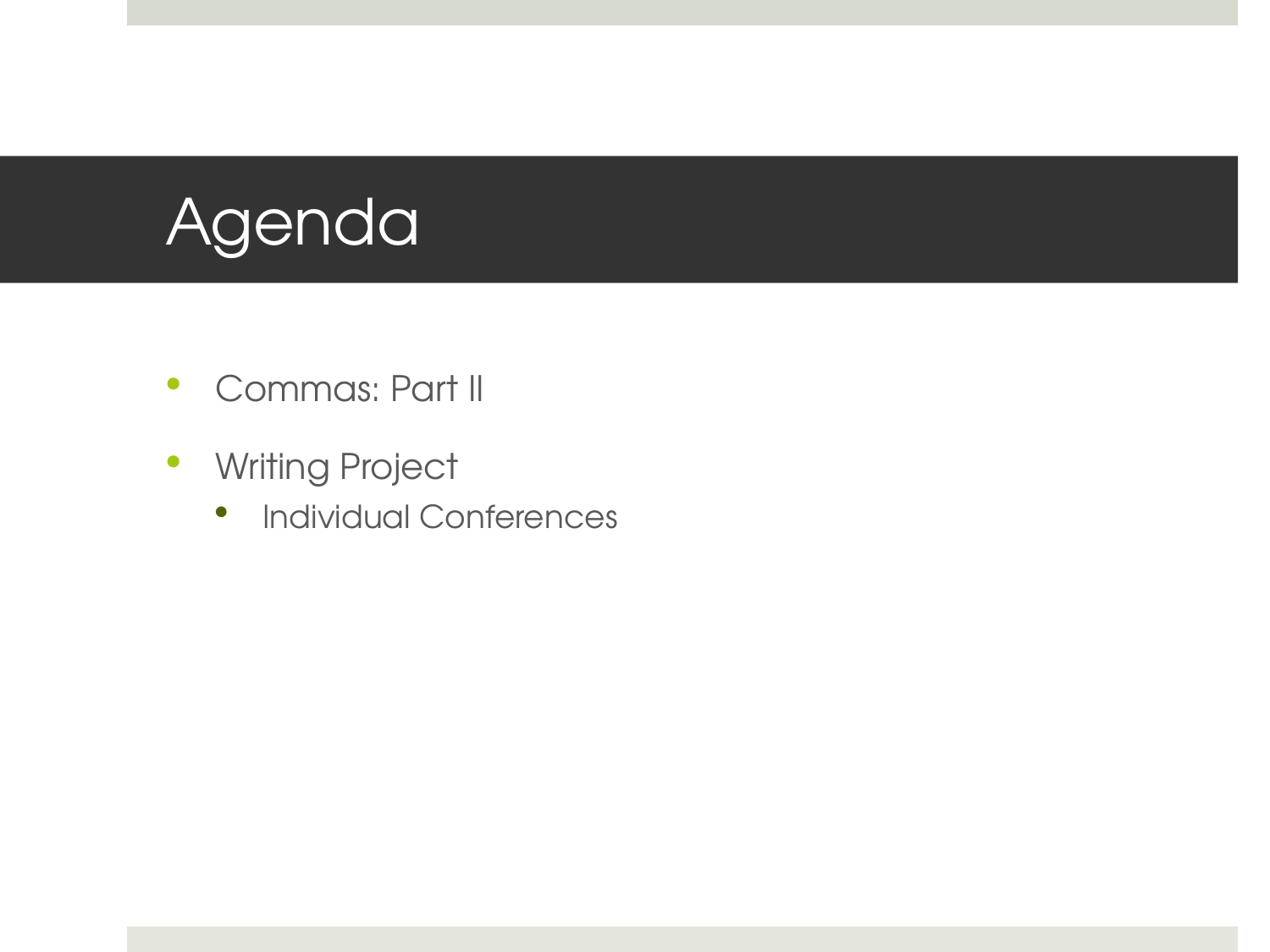

# Agenda
Commas: Part II
Writing Project
Individual Conferences